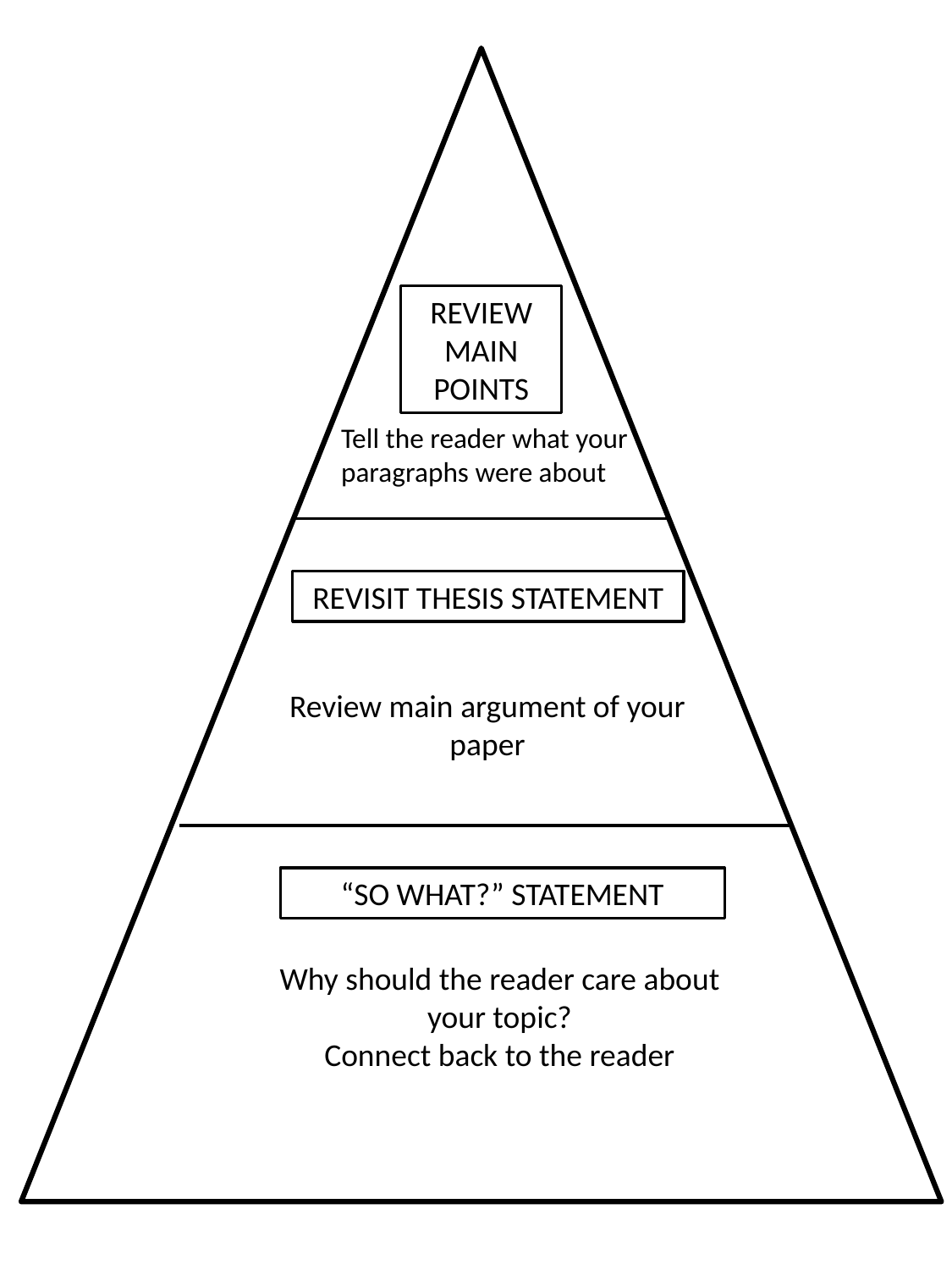

REVIEW MAIN POINTS
Tell the reader what your paragraphs were about
REVISIT THESIS STATEMENT
Review main argument of your paper
“SO WHAT?” STATEMENT
Why should the reader care about your topic?
Connect back to the reader